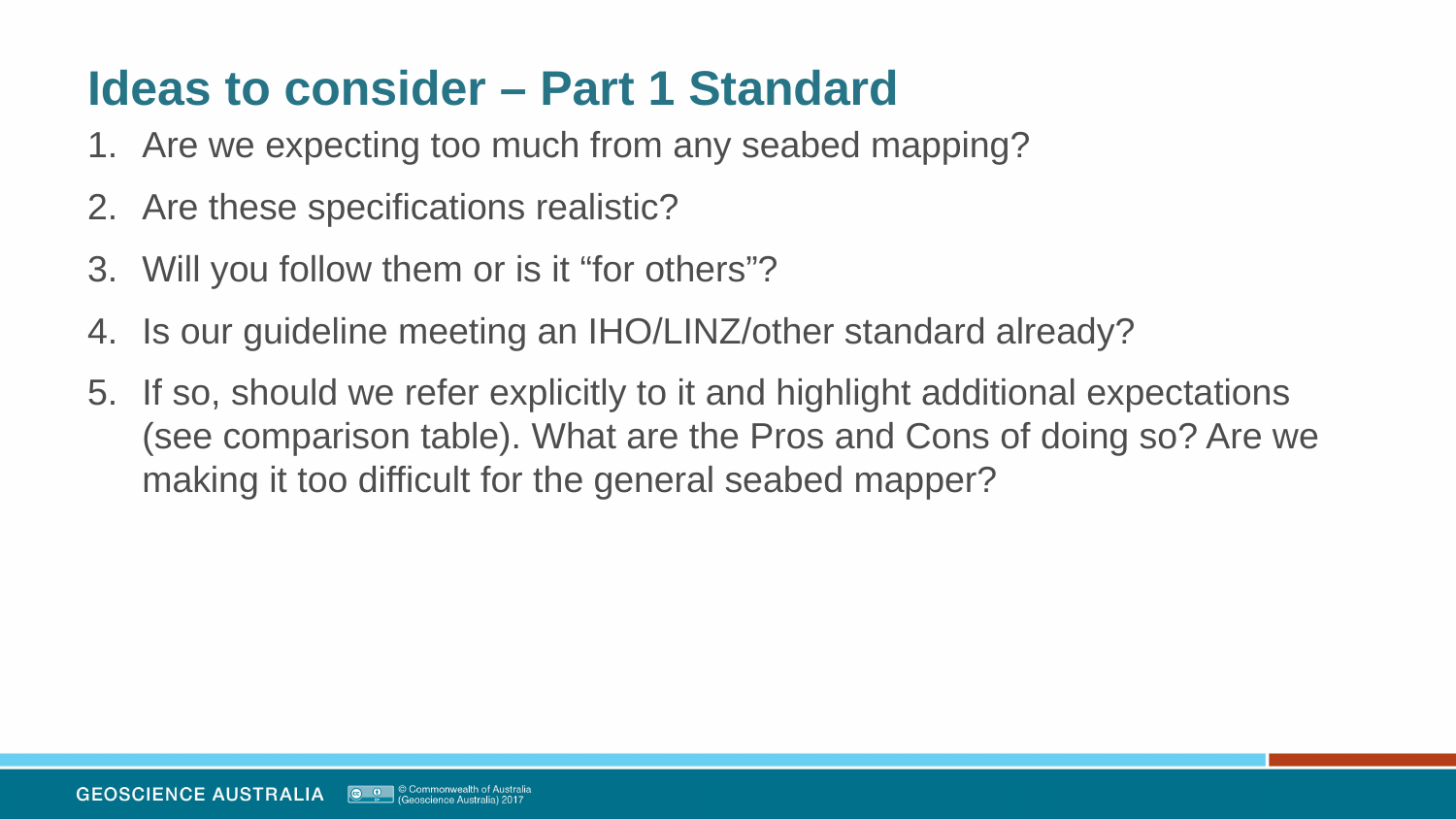

# Ideas to consider – Part 1 Standard
Are we expecting too much from any seabed mapping?
Are these specifications realistic?
Will you follow them or is it “for others”?
Is our guideline meeting an IHO/LINZ/other standard already?
If so, should we refer explicitly to it and highlight additional expectations (see comparison table). What are the Pros and Cons of doing so? Are we making it too difficult for the general seabed mapper?